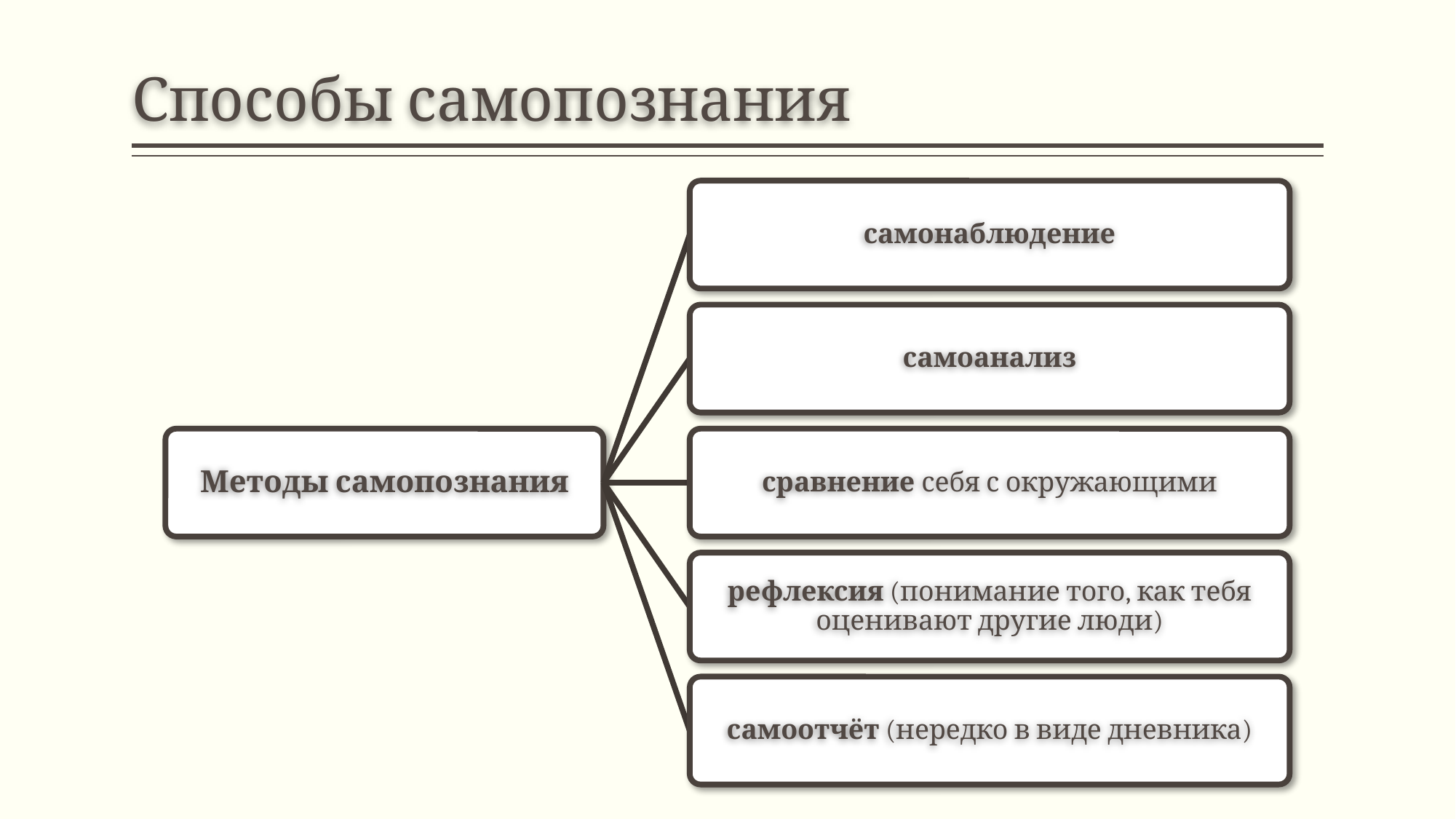

# Способы самопознания

самонаблюдение

самоанализ

Методы самопознания
сравнение себя с окружающими

рефлексия (понимание того, как тебя оценивают другие люди)

самоотчёт (нередко в виде дневника)